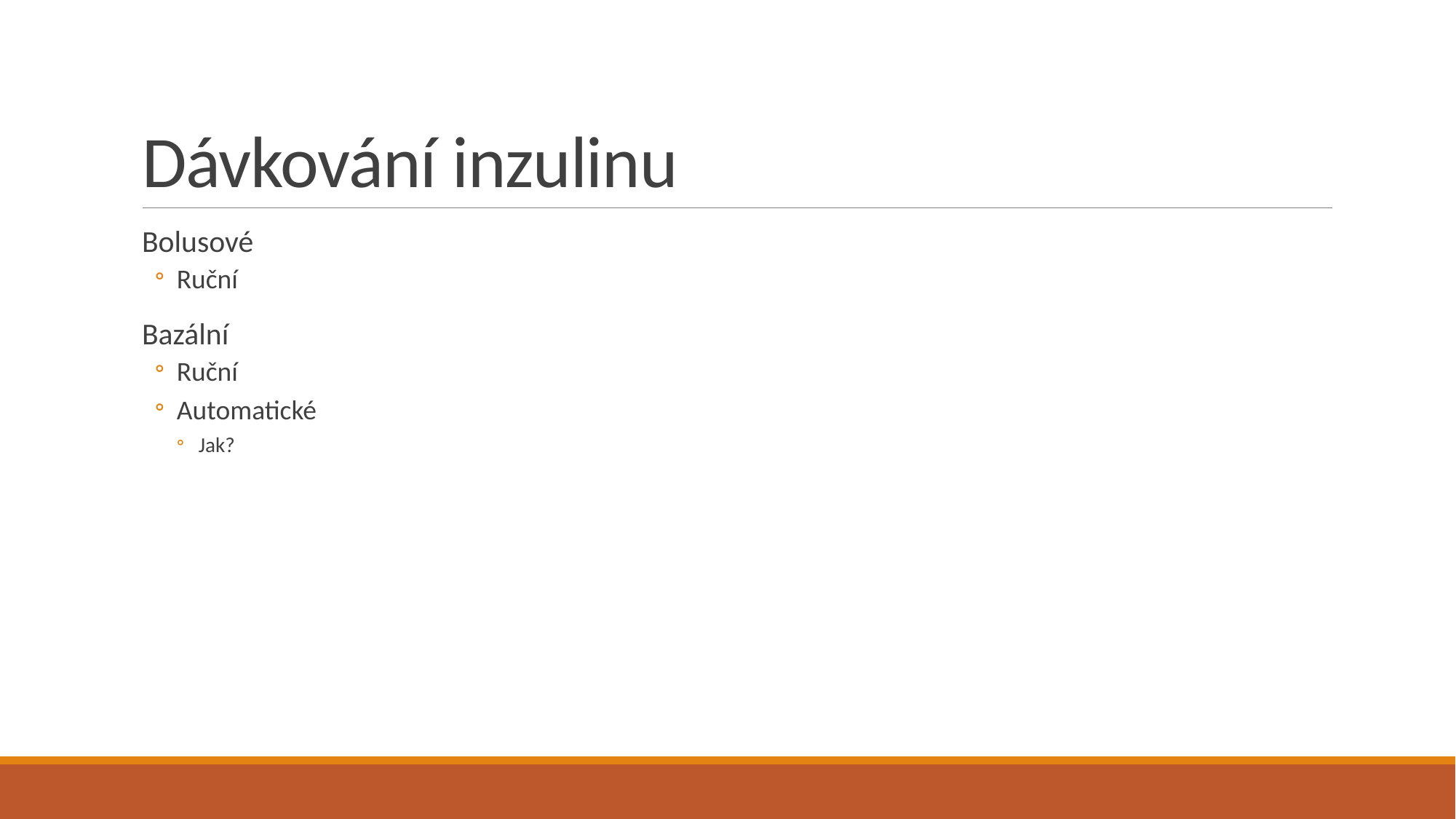

# Dávkování inzulinu
Bolusové
Ruční
Bazální
Ruční
Automatické
Jak?